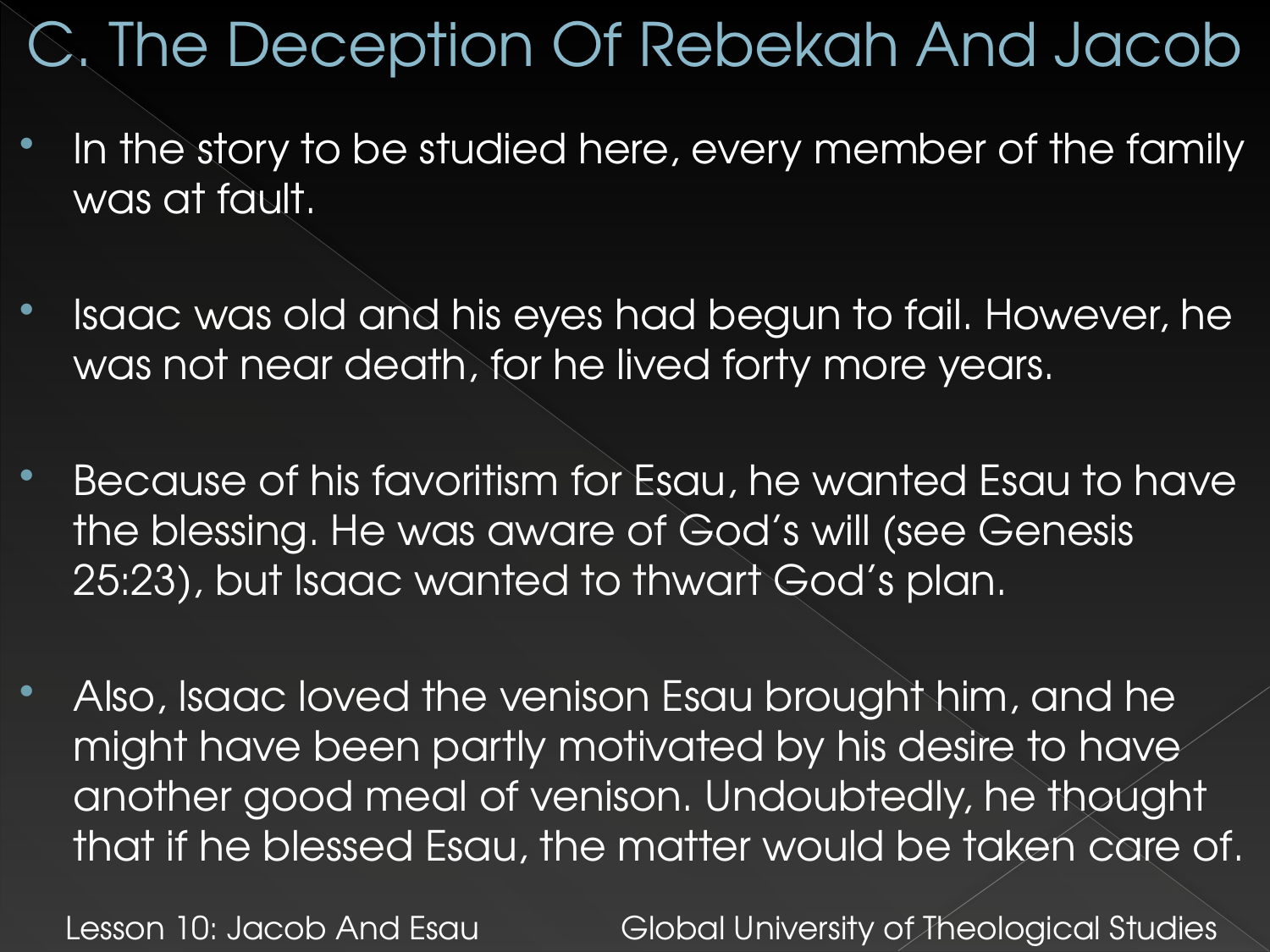

# C. The Deception Of Rebekah And Jacob
In the story to be studied here, every member of the family was at fault.

Isaac was old and his eyes had begun to fail. However, he was not near death, for he lived forty more years.

Because of his favoritism for Esau, he wanted Esau to have the blessing. He was aware of God’s will (see Genesis 25:23), but Isaac wanted to thwart God’s plan.

Also, Isaac loved the venison Esau brought him, and he might have been partly motivated by his desire to have another good meal of venison. Undoubtedly, he thought that if he blessed Esau, the matter would be taken care of.
Lesson 10: Jacob And Esau                Global University of Theological Studies